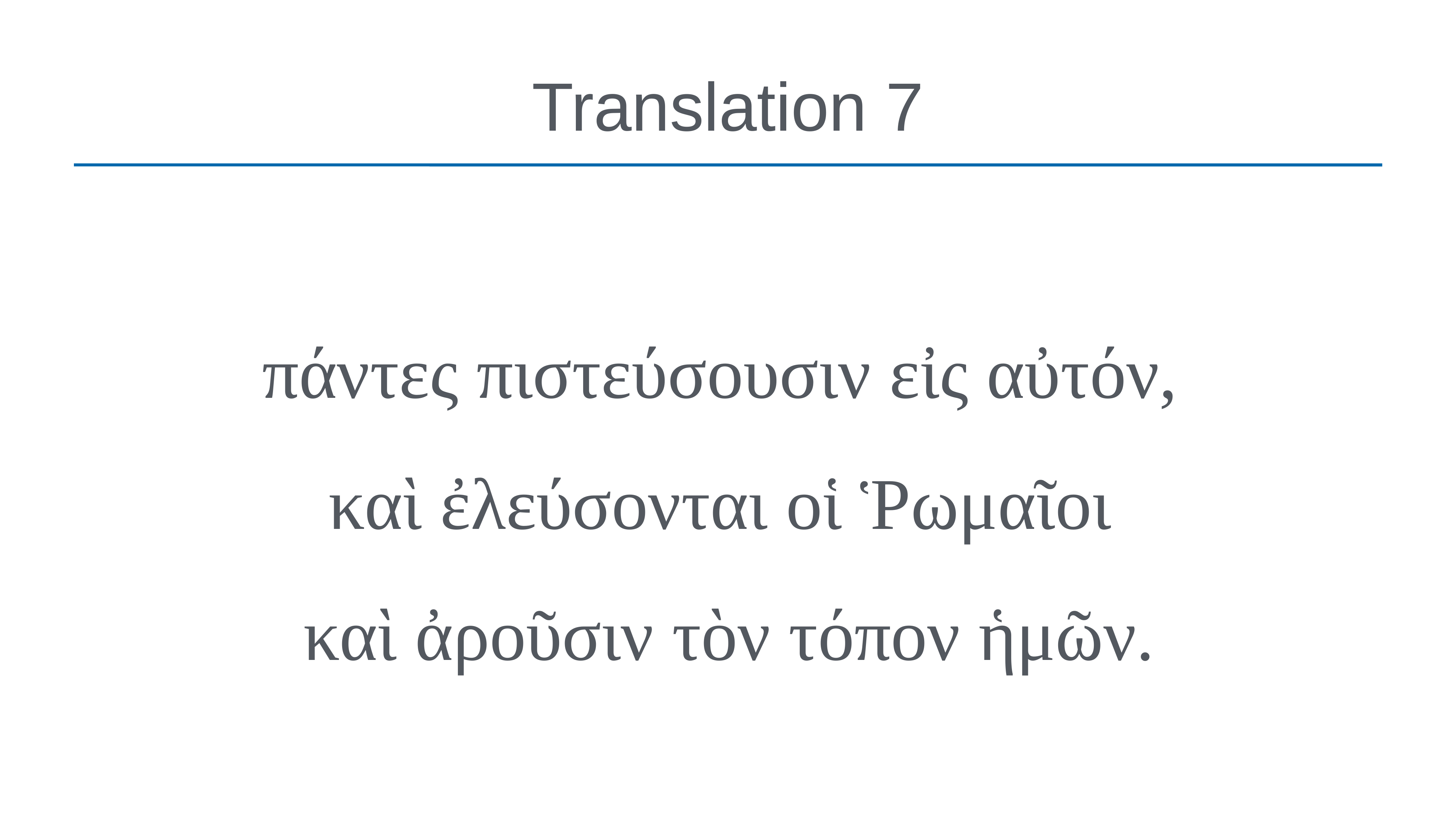

# Translation 7
πάντες πιστεύσουσιν εἰς αὐτόν,
καὶ ἐλεύσονται οἱ Ῥωμαῖοι
καὶ ἀροῦσιν τὸν τόπον ἡμῶν.